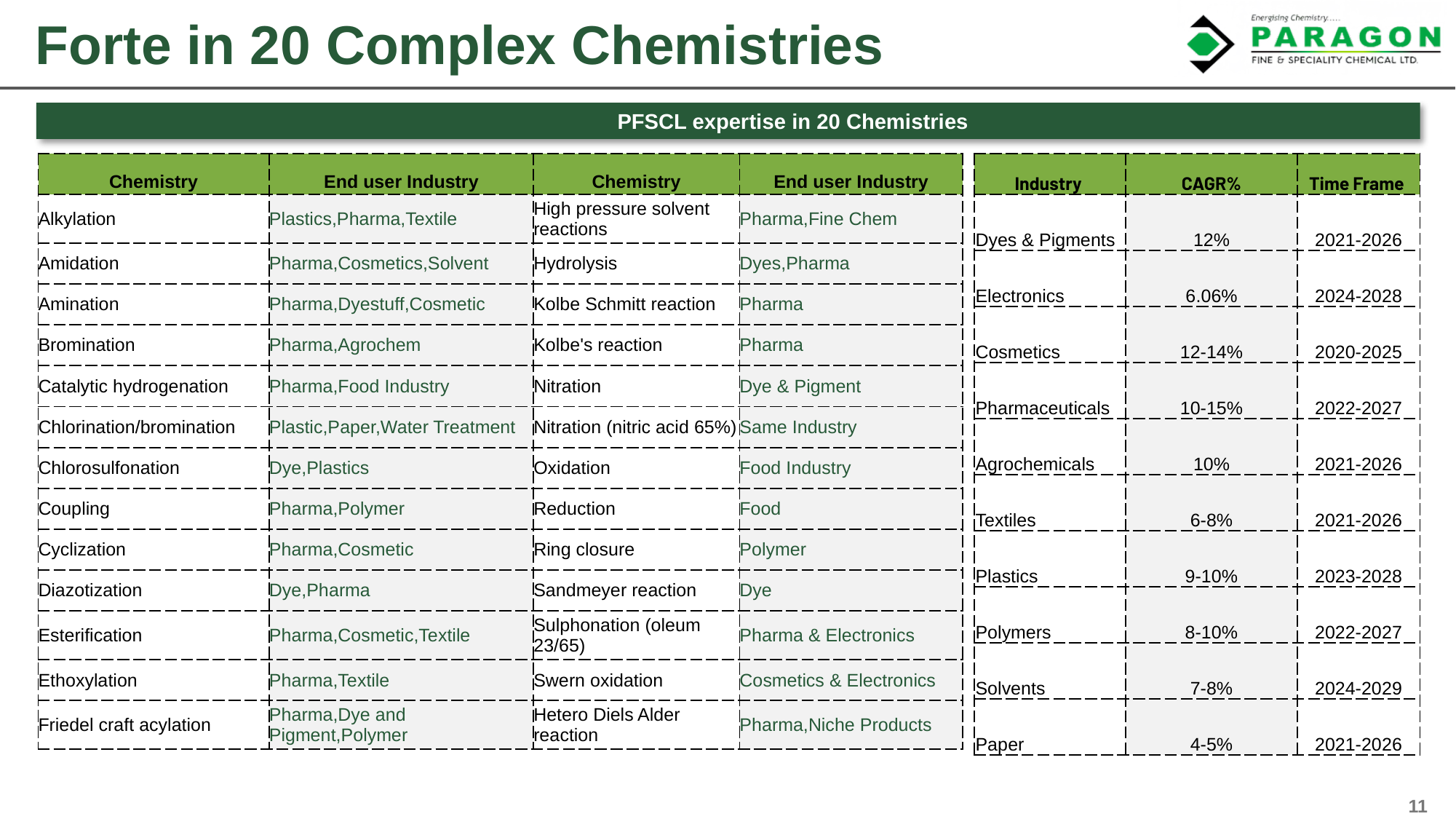

Forte in 20 Complex Chemistries
                                                                                               PFSCL expertise in 20 Chemistries
| Chemistry | End user Industry | Chemistry | End user Industry |
| --- | --- | --- | --- |
| Alkylation | Plastics,Pharma,Textile | High pressure solvent reactions | Pharma,Fine Chem |
| Amidation | Pharma,Cosmetics,Solvent | Hydrolysis | Dyes,Pharma |
| Amination | Pharma,Dyestuff,Cosmetic | Kolbe Schmitt reaction | Pharma |
| Bromination | Pharma,Agrochem | Kolbe's reaction | Pharma |
| Catalytic hydrogenation | Pharma,Food Industry | Nitration | Dye & Pigment |
| Chlorination/bromination | Plastic,Paper,Water Treatment | Nitration (nitric acid 65%) | Same Industry |
| Chlorosulfonation | Dye,Plastics | Oxidation | Food Industry |
| Coupling | Pharma,Polymer | Reduction | Food |
| Cyclization | Pharma,Cosmetic | Ring closure | Polymer |
| Diazotization | Dye,Pharma | Sandmeyer reaction | Dye |
| Esterification | Pharma,Cosmetic,Textile | Sulphonation (oleum 23/65) | Pharma & Electronics |
| Ethoxylation | Pharma,Textile | Swern oxidation | Cosmetics & Electronics |
| Friedel craft acylation | Pharma,Dye and Pigment,Polymer | Hetero Diels Alder reaction | Pharma,Niche Products |
| Industry | CAGR% | Time Frame |
| --- | --- | --- |
| Dyes & Pigments | 12% | 2021-2026 |
| Electronics | 6.06% | 2024-2028 |
| Cosmetics | 12-14% | 2020-2025 |
| Pharmaceuticals | 10-15% | 2022-2027 |
| Agrochemicals | 10% | 2021-2026 |
| Textiles | 6-8% | 2021-2026 |
| Plastics | 9-10% | 2023-2028 |
| Polymers | 8-10% | 2022-2027 |
| Solvents | 7-8% | 2024-2029 |
| Paper | 4-5% | 2021-2026 |
11